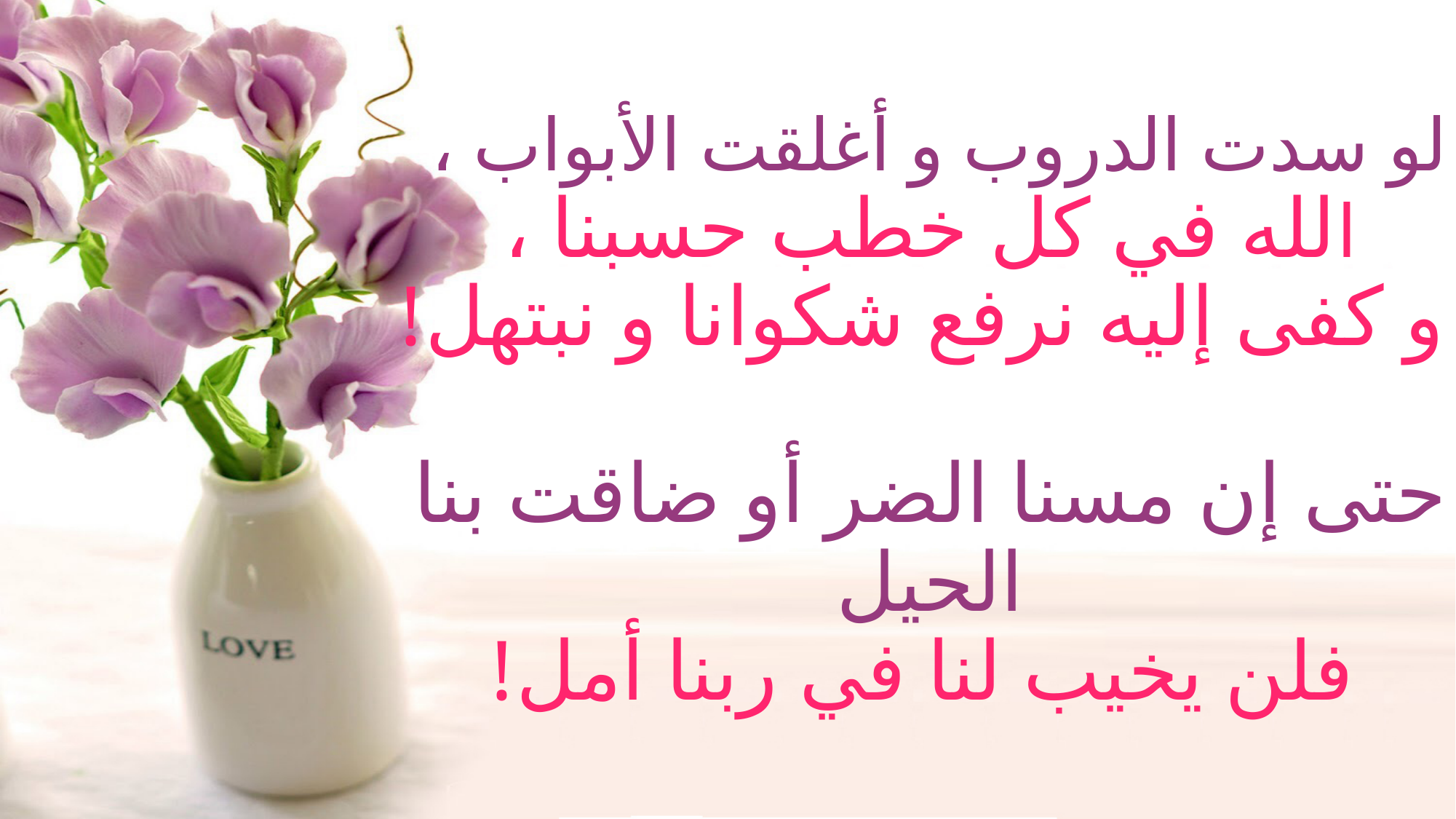

# لو سدت الدروب و أغلقت الأبواب ، الله في كل خطب حسبنا ، و كفى إليه نرفع شكوانا و نبتهل! حتى إن مسنا الضر أو ضاقت بنا الحيل فلن يخيب لنا في ربنا أمل!